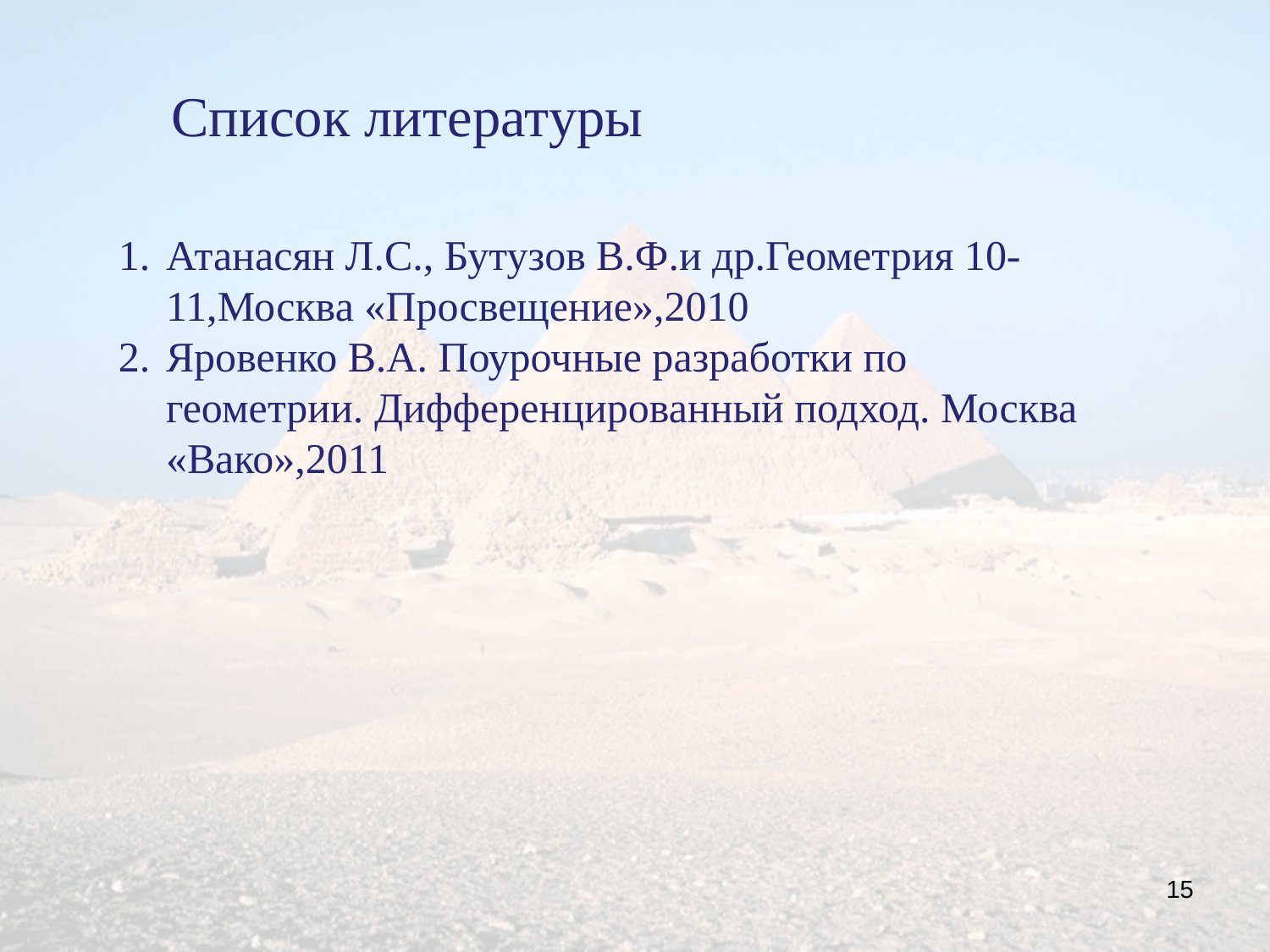

Список литературы

Атанасян Л.С., Бутузов В.Ф.и др.Геометрия 10-11,Москва «Просвещение»,2010
Яровенко В.А. Поурочные разработки по геометрии. Дифференцированный подход. Москва «Вако»,2011

15